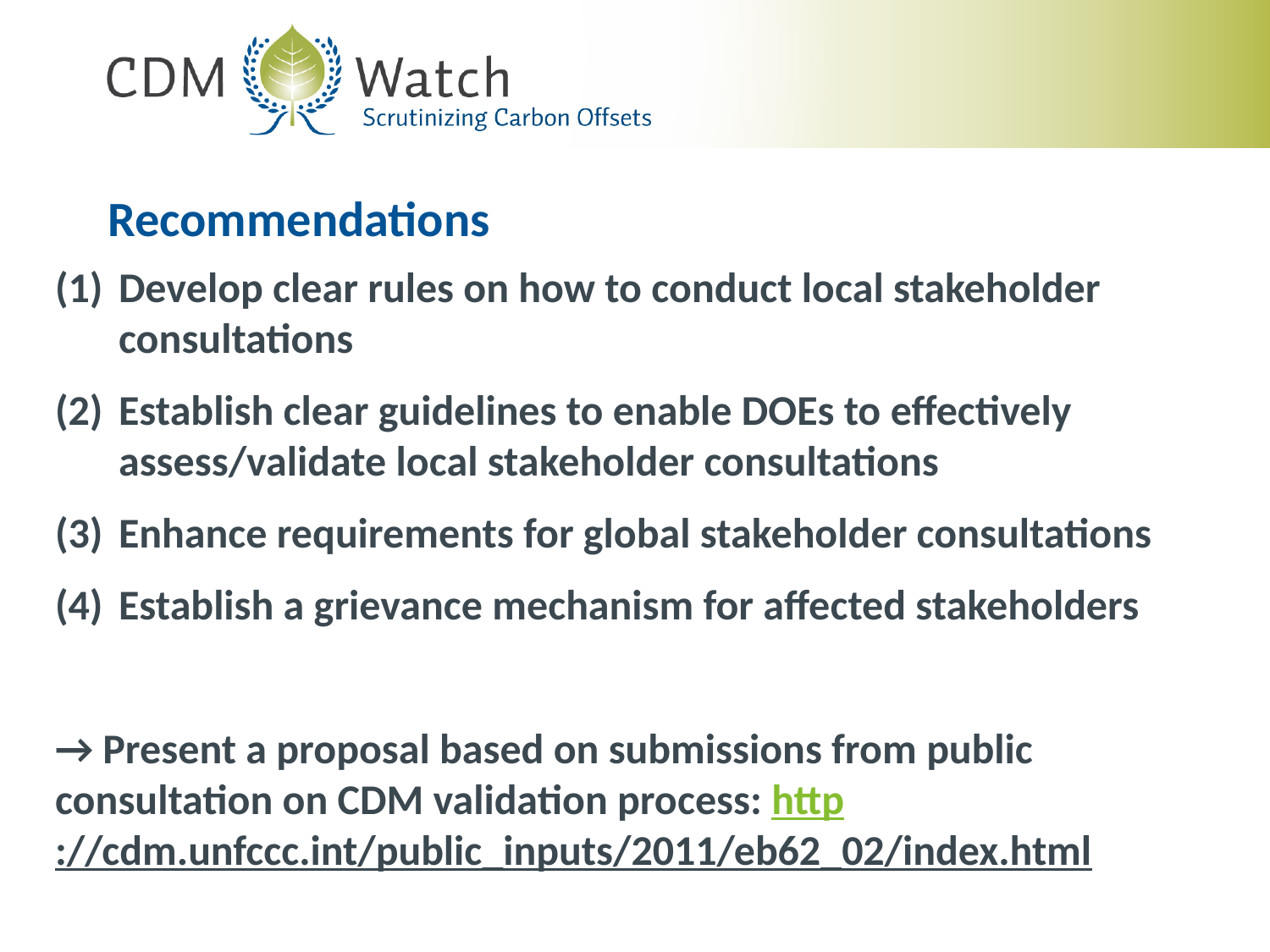

# Recommendations
Develop clear rules on how to conduct local stakeholder consultations
Establish clear guidelines to enable DOEs to effectively assess/validate local stakeholder consultations
Enhance requirements for global stakeholder consultations
Establish a grievance mechanism for affected stakeholders

→ Present a proposal based on submissions from public consultation on CDM validation process: http://cdm.unfccc.int/public_inputs/2011/eb62_02/index.html